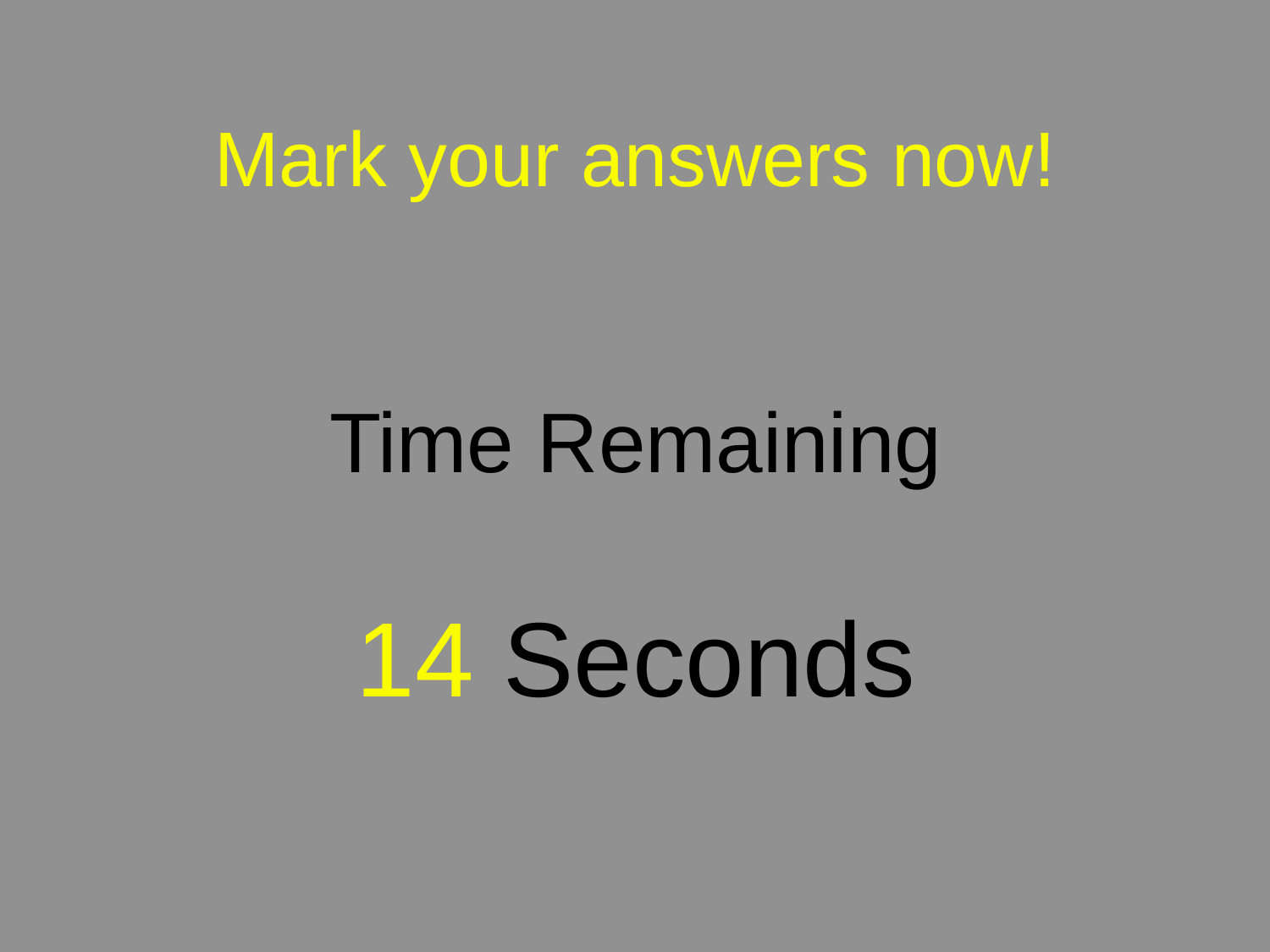

# Mark your answers now! Time Remaining 14 Seconds